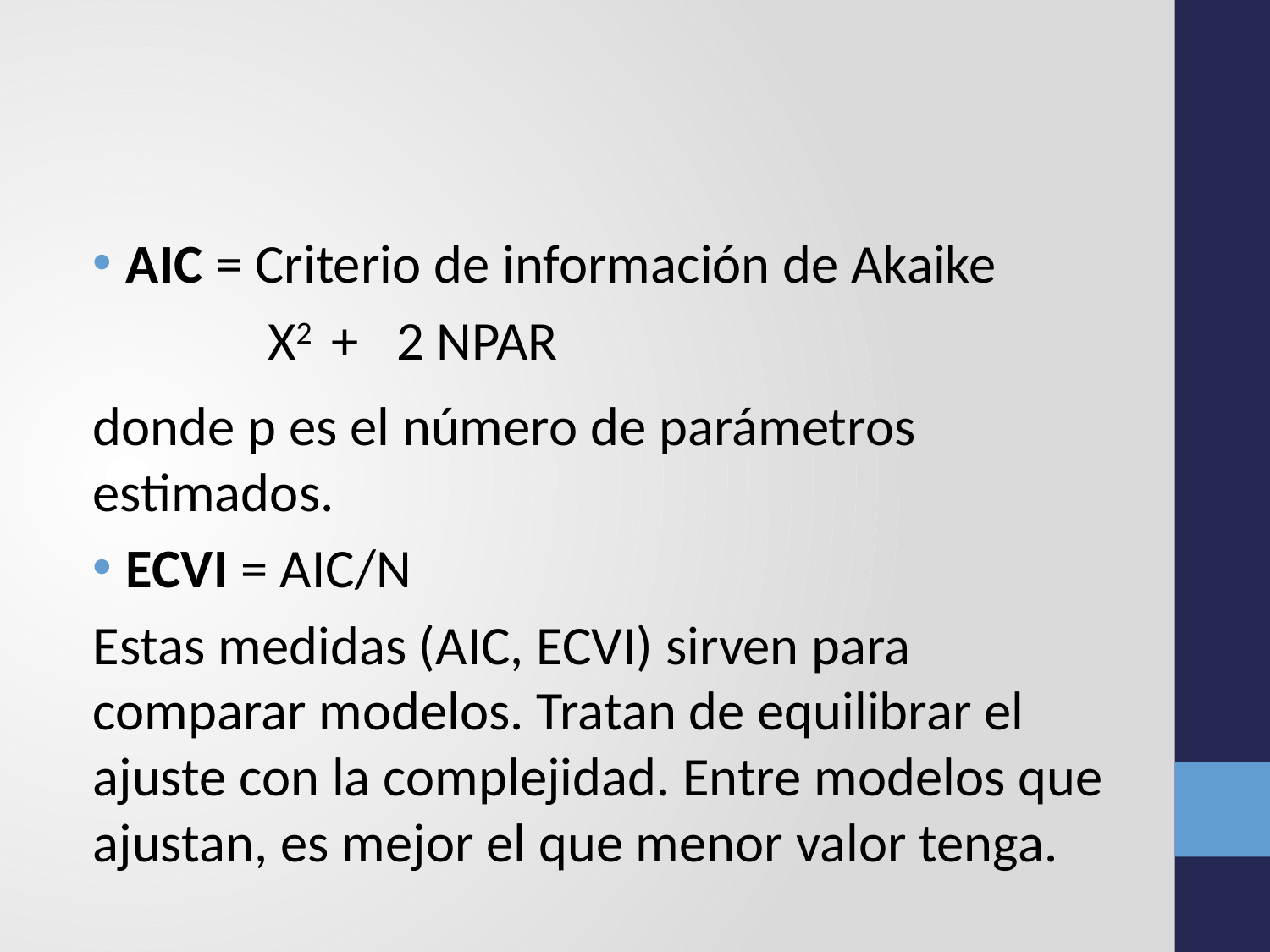

#
AIC = Criterio de información de Akaike
              X2  +   2 NPAR
donde p es el número de parámetros estimados.
ECVI = AIC/N
Estas medidas (AIC, ECVI) sirven para comparar modelos. Tratan de equilibrar el ajuste con la complejidad. Entre modelos que ajustan, es mejor el que menor valor tenga.